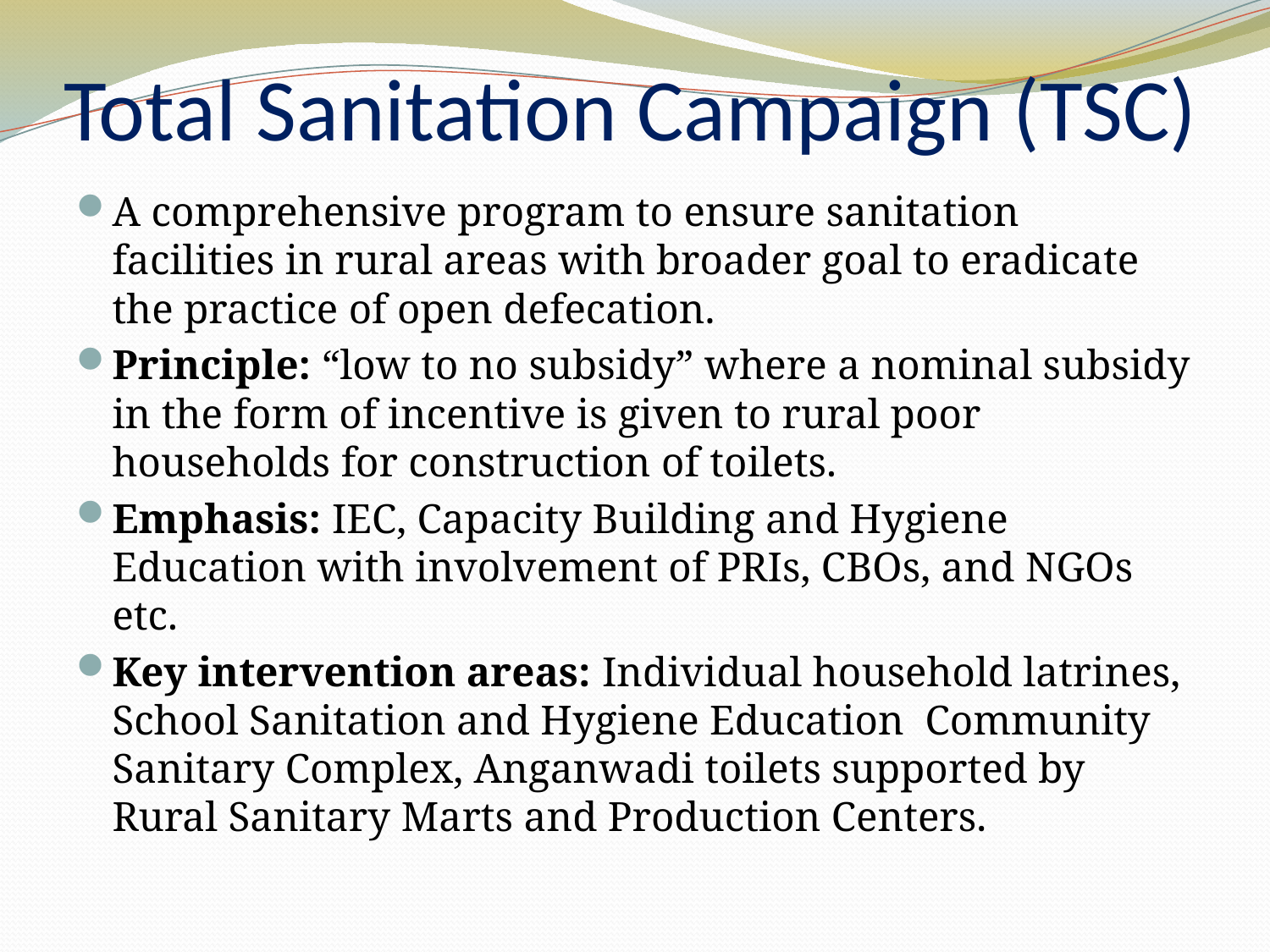

# Total Sanitation Campaign (TSC)
A comprehensive program to ensure sanitation facilities in rural areas with broader goal to eradicate the practice of open defecation.
Principle: “low to no subsidy” where a nominal subsidy in the form of incentive is given to rural poor households for construction of toilets.
Emphasis: IEC, Capacity Building and Hygiene Education with involvement of PRIs, CBOs, and NGOs etc.
Key intervention areas: Individual household latrines,  School Sanitation and Hygiene Education  Community Sanitary Complex, Anganwadi toilets supported by Rural Sanitary Marts and Production Centers.